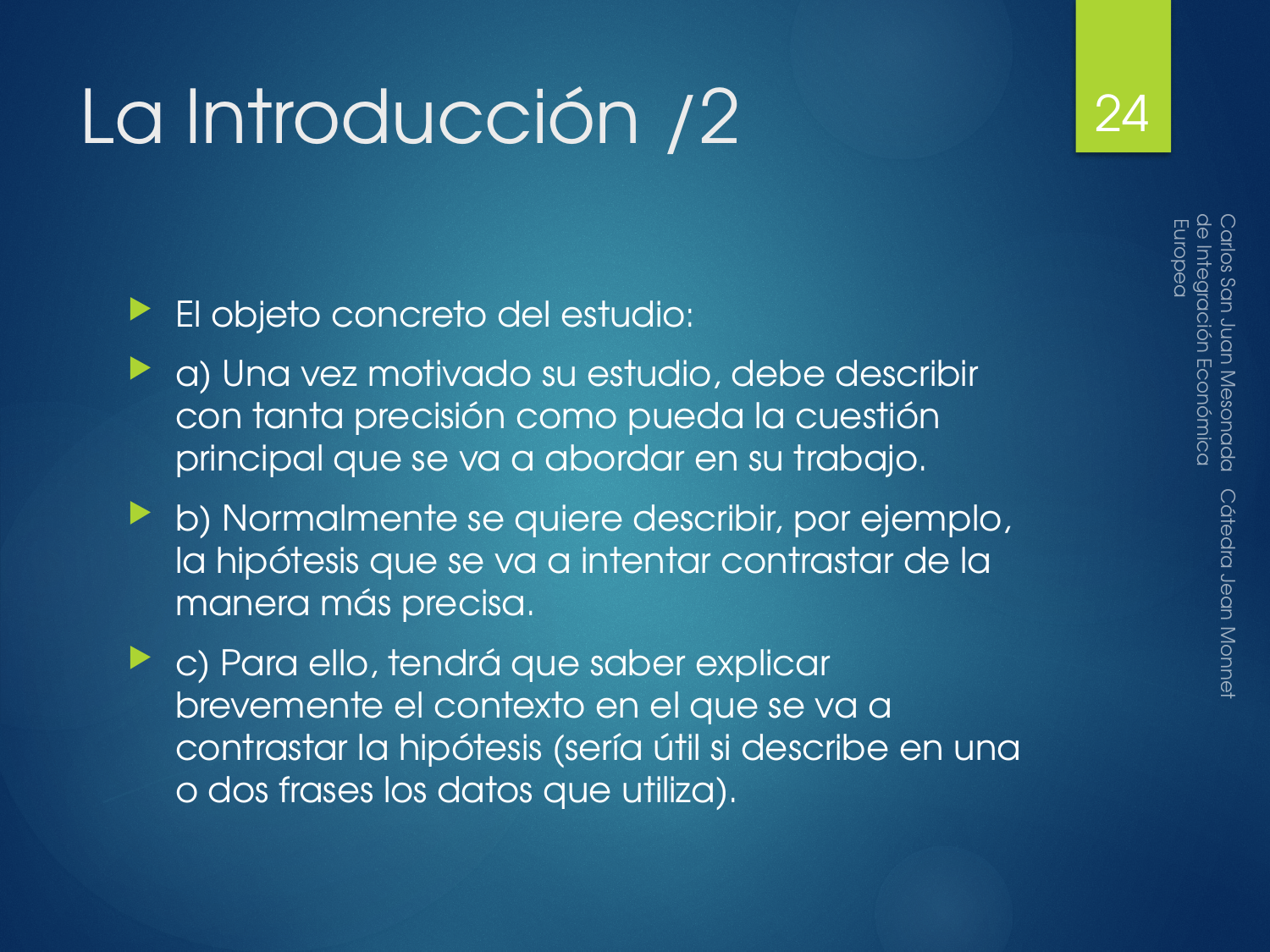

24
# La Introducción /2
El objeto concreto del estudio:
a) Una vez motivado su estudio, debe describir con tanta precisión como pueda la cuestión principal que se va a abordar en su trabajo.
b) Normalmente se quiere describir, por ejemplo, la hipótesis que se va a intentar contrastar de la manera más precisa.
c) Para ello, tendrá que saber explicar brevemente el contexto en el que se va a contrastar la hipótesis (sería útil si describe en una o dos frases los datos que utiliza).
Carlos San Juan Mesonada   Cátedra Jean Monnet de Integración Económica
 Europea